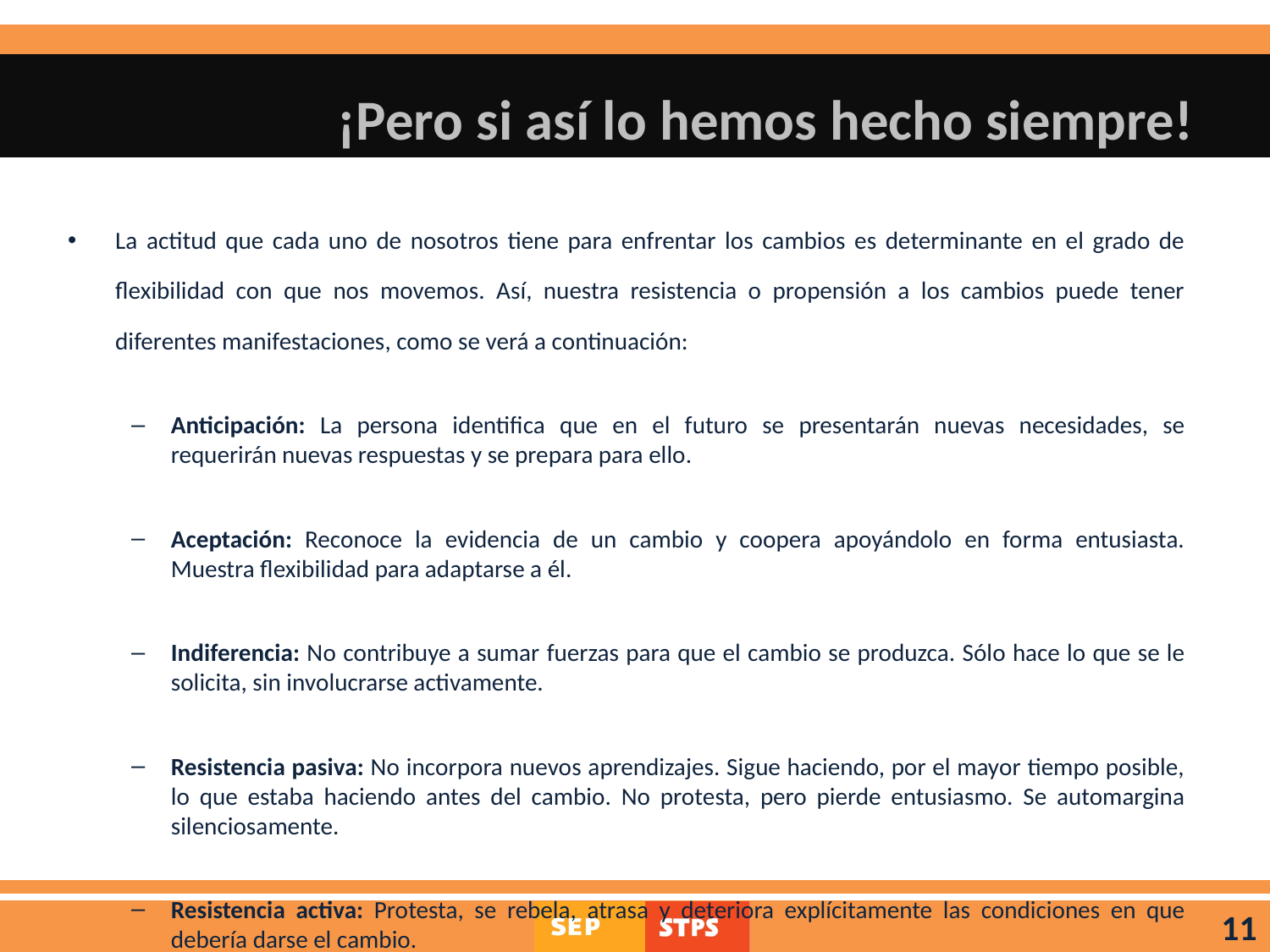

# ¡Pero si así lo hemos hecho siempre!
La actitud que cada uno de nosotros tiene para enfrentar los cambios es determinante en el grado de flexibilidad con que nos movemos. Así, nuestra resistencia o propensión a los cambios puede tener diferentes manifestaciones, como se verá a continuación:

Anticipación: La persona identifica que en el futuro se presentarán nuevas necesidades, se requerirán nuevas respuestas y se prepara para ello.

Aceptación: Reconoce la evidencia de un cambio y coopera apoyándolo en forma entusiasta. Muestra flexibilidad para adaptarse a él.

Indiferencia: No contribuye a sumar fuerzas para que el cambio se produzca. Sólo hace lo que se le solicita, sin involucrarse activamente.

Resistencia pasiva: No incorpora nuevos aprendizajes. Sigue haciendo, por el mayor tiempo posible, lo que estaba haciendo antes del cambio. No protesta, pero pierde entusiasmo. Se automargina silenciosamente.

Resistencia activa: Protesta, se rebela, atrasa y deteriora explícitamente las condiciones en que debería darse el cambio.
11